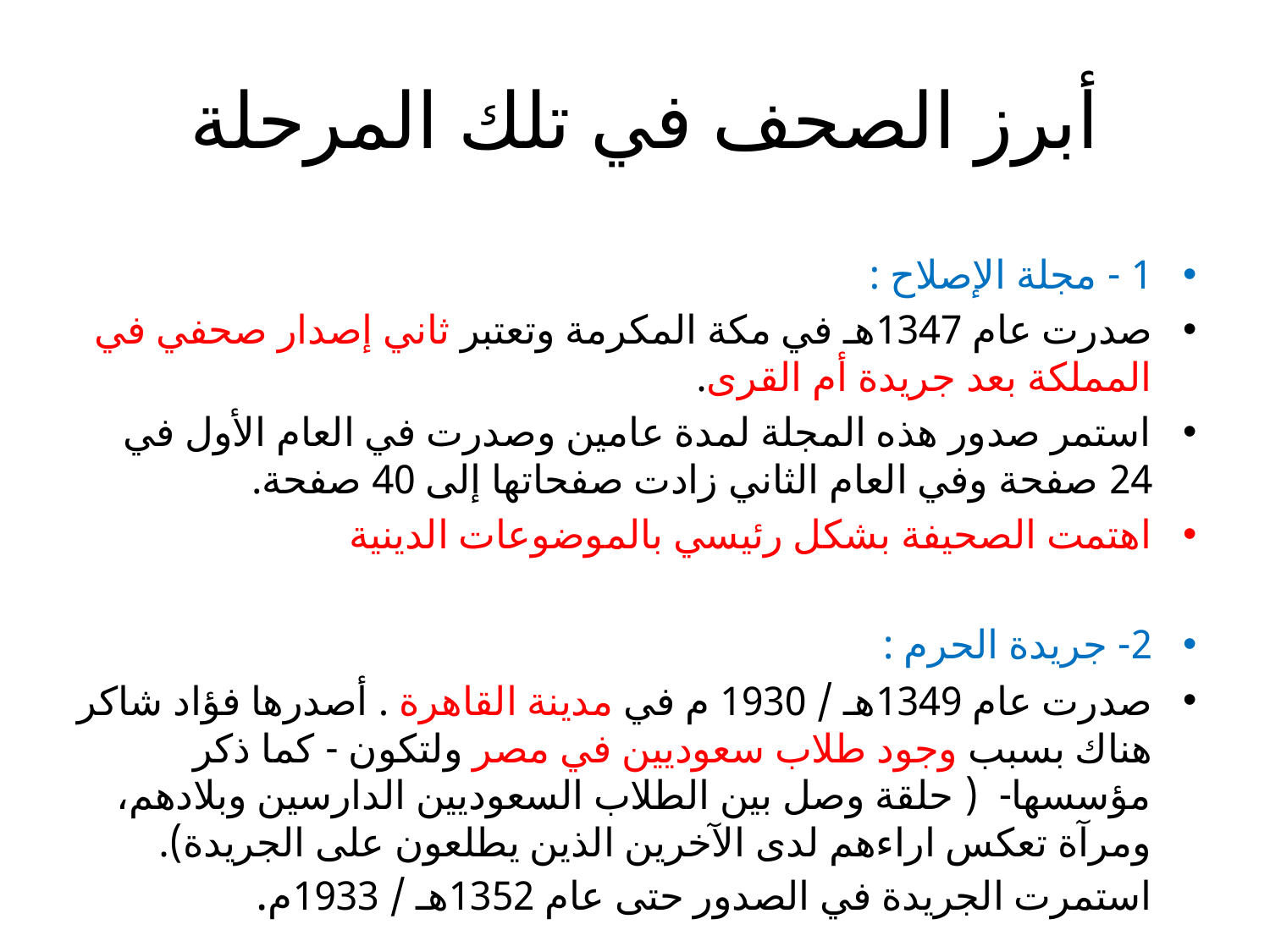

# أبرز الصحف في تلك المرحلة
1 - مجلة الإصلاح :
صدرت عام 1347هـ في مكة المكرمة وتعتبر ثاني إصدار صحفي في المملكة بعد جريدة أم القرى.
استمر صدور هذه المجلة لمدة عامين وصدرت في العام الأول في 24 صفحة وفي العام الثاني زادت صفحاتها إلى 40 صفحة.
اهتمت الصحيفة بشكل رئيسي بالموضوعات الدينية

2- جريدة الحرم :
صدرت عام 1349هـ / 1930 م في مدينة القاهرة . أصدرها فؤاد شاكر هناك بسبب وجود طلاب سعوديين في مصر ولتكون - كما ذكر مؤسسها-  ( حلقة وصل بين الطلاب السعوديين الدارسين وبلادهم، ومرآة تعكس اراءهم لدى الآخرين الذين يطلعون على الجريدة). استمرت الجريدة في الصدور حتى عام 1352هـ / 1933م.